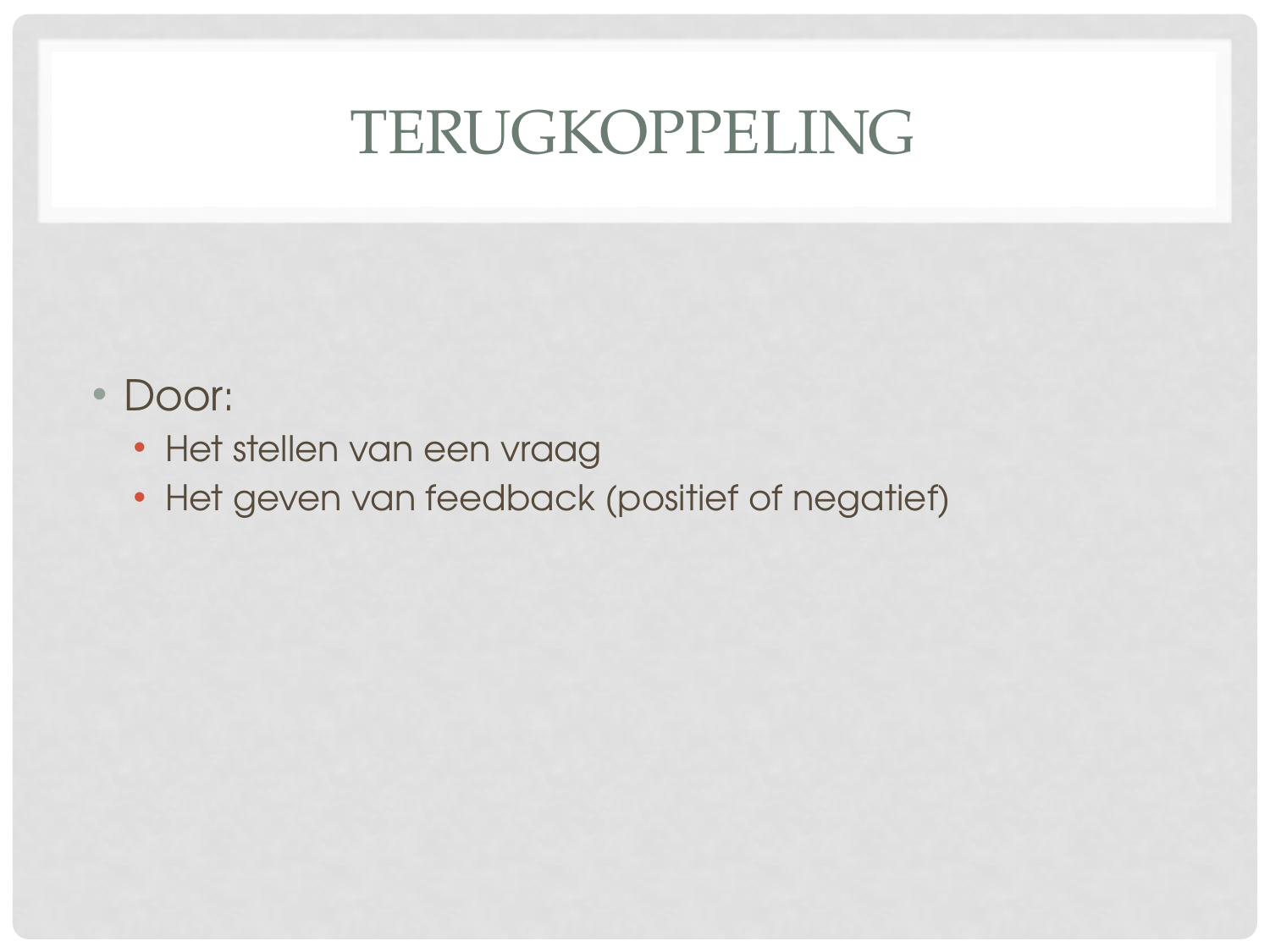

# terugkoppeling

Door:
Het stellen van een vraag
Het geven van feedback (positief of negatief)